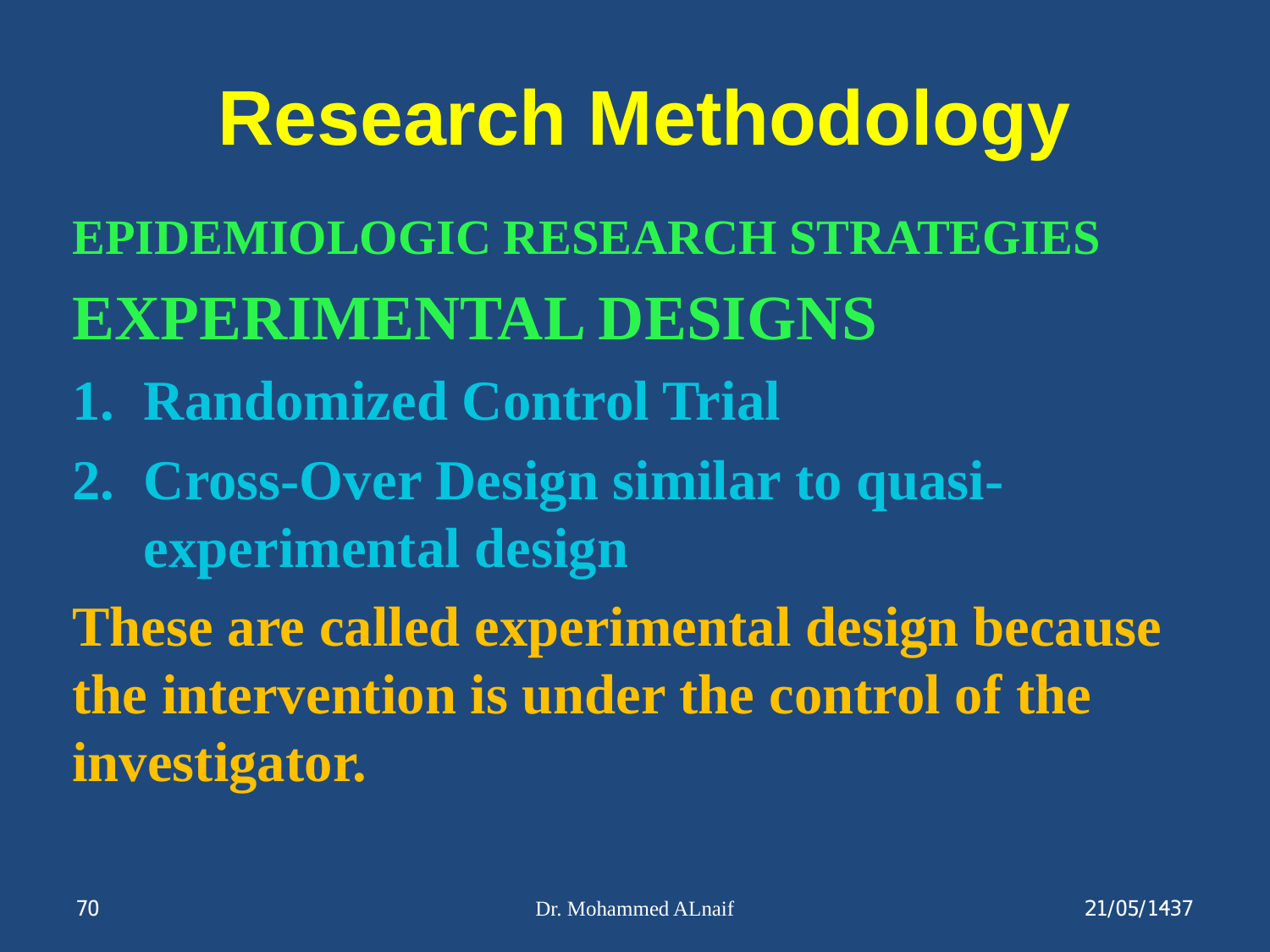

# Research Methodology
EPIDEMIOLOGIC RESEARCH STRATEGIES
EXPERIMENTAL DESIGNS
Randomized Control Trial
Cross-Over Design similar to quasi-experimental design
These are called experimental design because the intervention is under the control of the investigator.
70
Dr. Mohammed ALnaif
21/05/1437